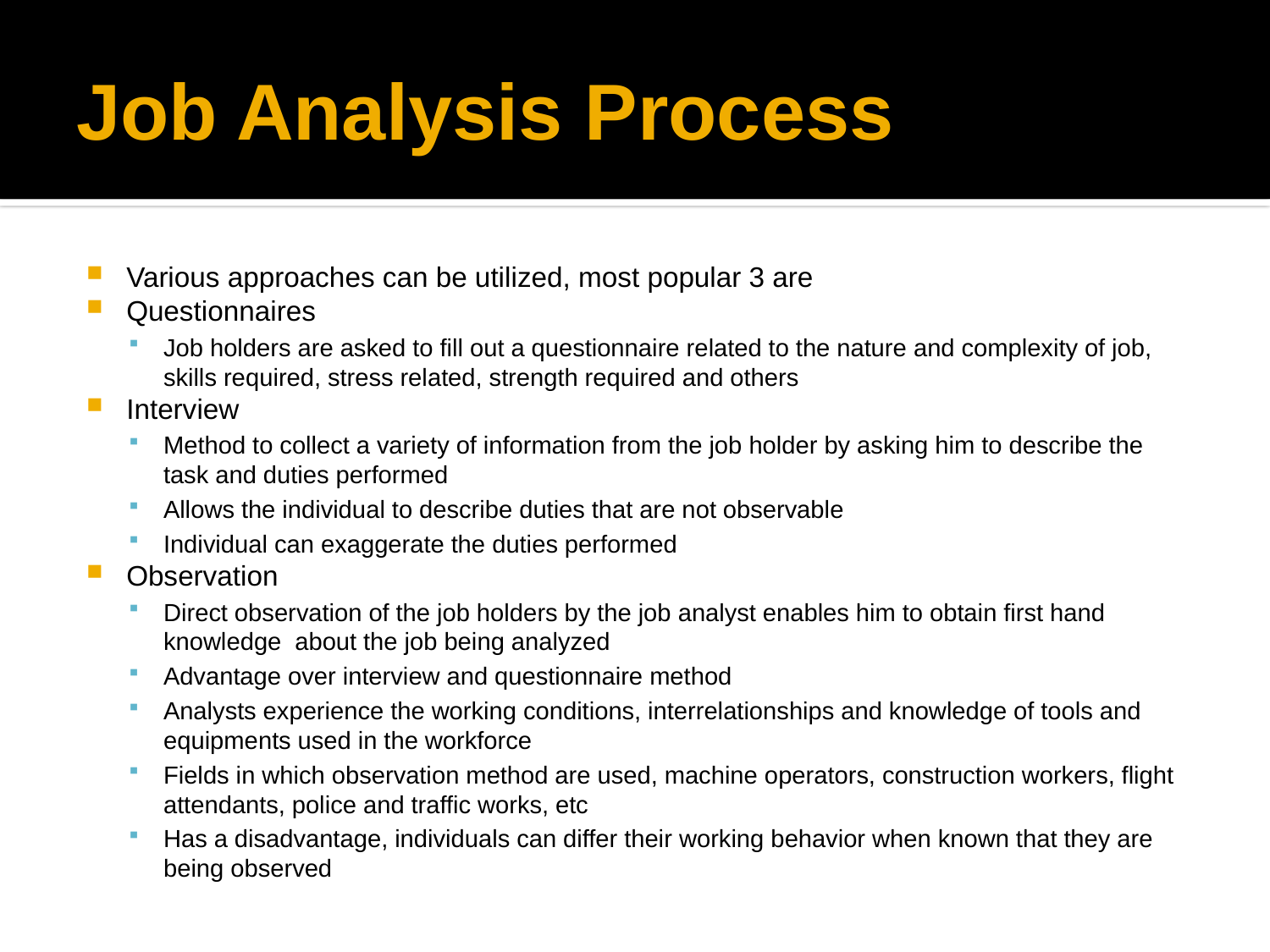

# Job Analysis Process
Various approaches can be utilized, most popular 3 are
Questionnaires
Job holders are asked to fill out a questionnaire related to the nature and complexity of job, skills required, stress related, strength required and others
Interview
Method to collect a variety of information from the job holder by asking him to describe the task and duties performed
Allows the individual to describe duties that are not observable
Individual can exaggerate the duties performed
Observation
Direct observation of the job holders by the job analyst enables him to obtain first hand knowledge  about the job being analyzed
Advantage over interview and questionnaire method
Analysts experience the working conditions, interrelationships and knowledge of tools and equipments used in the workforce
Fields in which observation method are used, machine operators, construction workers, flight attendants, police and traffic works, etc
Has a disadvantage, individuals can differ their working behavior when known that they are being observed